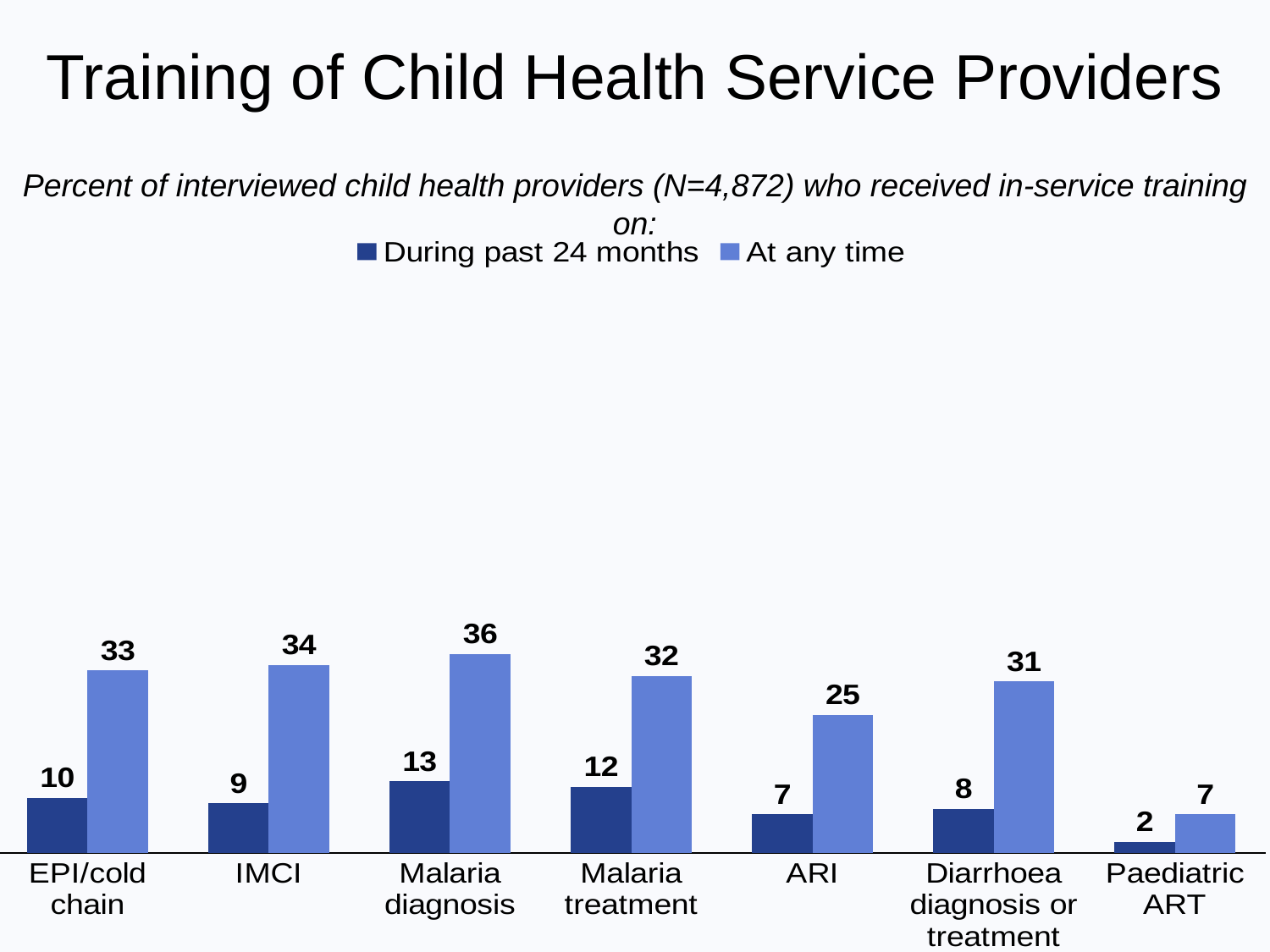

# Training of Child Health Service Providers
Percent of interviewed child health providers (N=4,872) who received in-service training on:

### Chart

| Category | During past 24 months | At any time |
|---|---|---|
| EPI/cold chain | 10.0 | 33.0 |
| IMCI | 9.0 | 34.0 |
| Malaria diagnosis | 13.0 | 36.0 |
| Malaria treatment | 12.0 | 32.0 |
| ARI | 7.0 | 25.0 |
| Diarrhoea diagnosis or treatment | 8.0 | 31.0 |
| Paediatric ART | 2.0 | 7.0 |